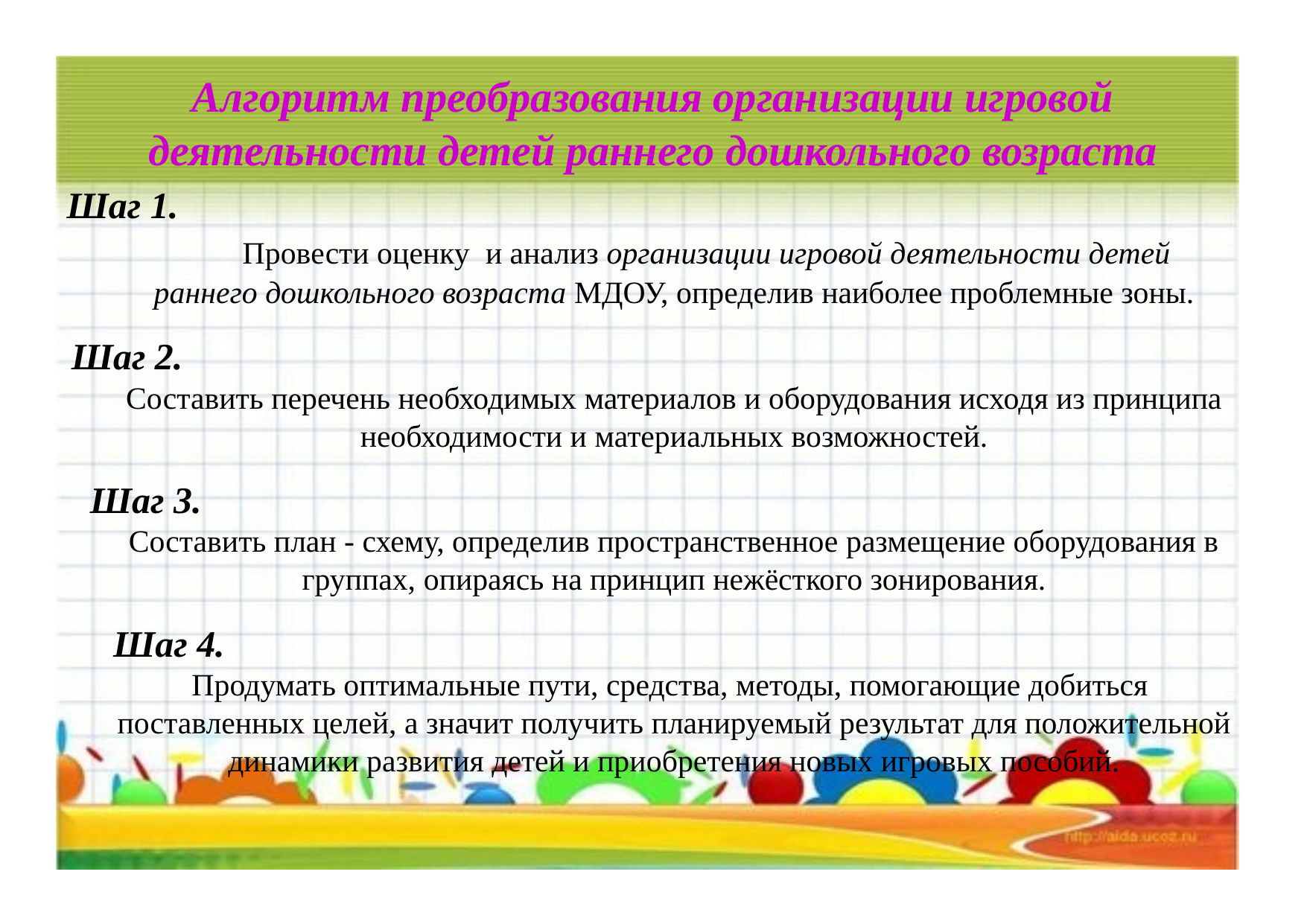

# Алгоритм преобразования организации игровой деятельности детей раннего дошкольного возраста
Шаг 1.                                                                                                                          Провести оценку  и анализ организации игровой деятельности детей раннего дошкольного возраста МДОУ, определив наиболее проблемные зоны.
Шаг 2.                                                                                                                  Составить перечень необходимых материалов и оборудования исходя из принципа необходимости и материальных возможностей.
Шаг 3.                                                                                                              Составить план - схему, определив пространственное размещение оборудования в группах, опираясь на принцип нежёсткого зонирования.
Шаг 4.                                                                                                         Продумать оптимальные пути, средства, методы, помогающие добиться  поставленных целей, а значит получить планируемый результат для положительной динамики развития детей и приобретения новых игровых пособий.